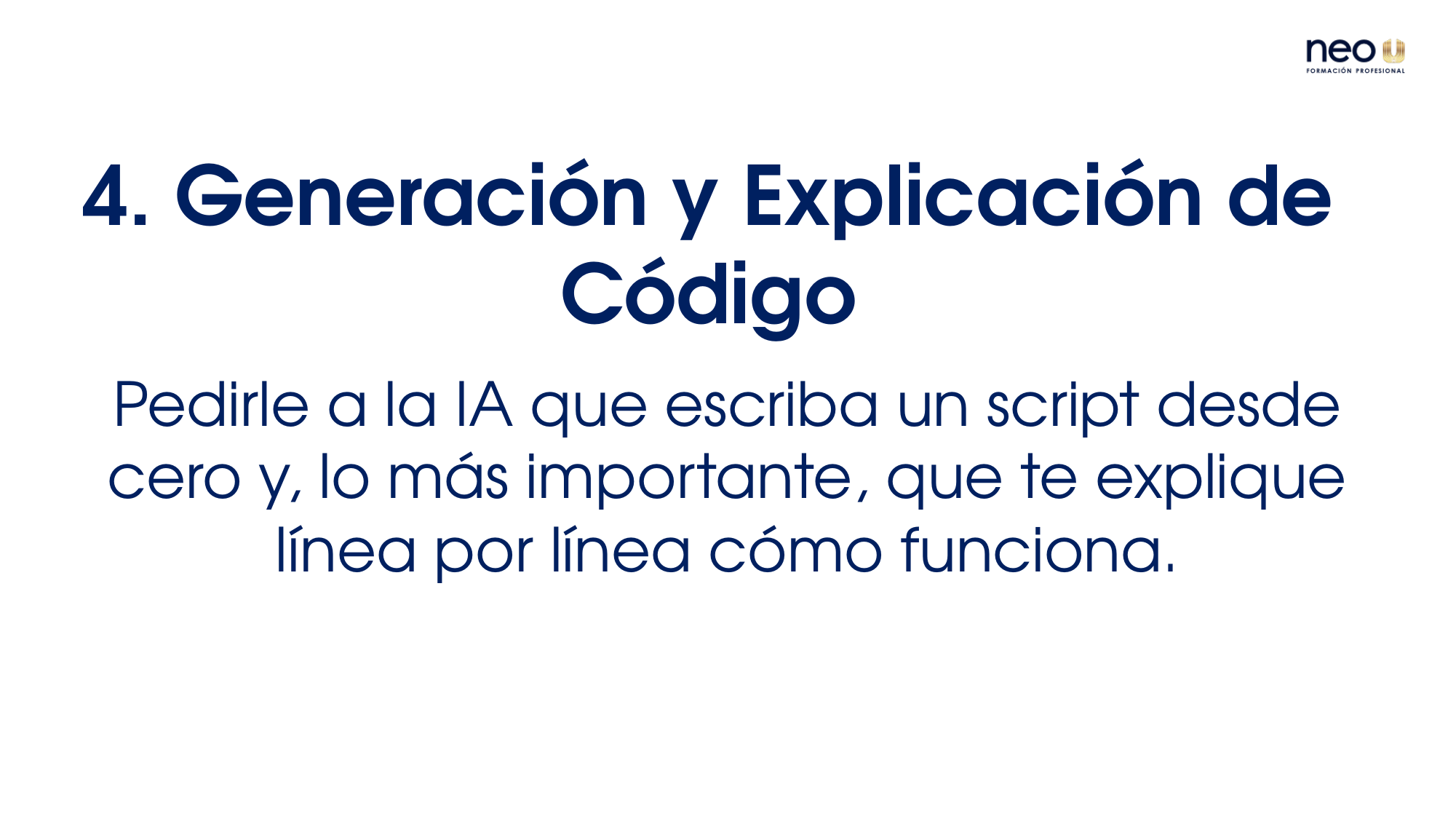

4. Generación y Explicación de Código
Pedirle a la IA que escriba un script desde cero y, lo más importante, que te explique línea por línea cómo funciona.